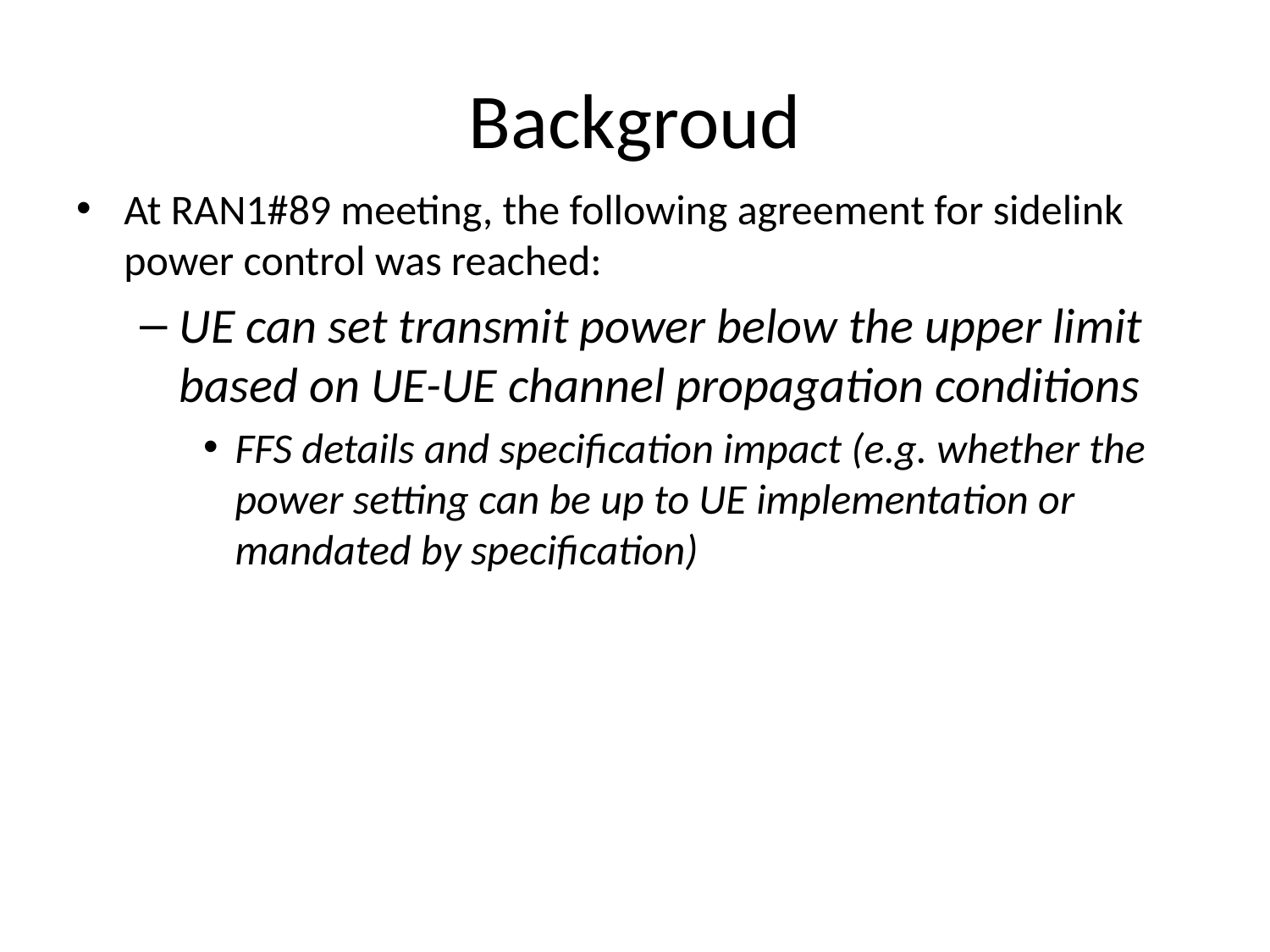

# Backgroud
At RAN1#89 meeting, the following agreement for sidelink power control was reached:
UE can set transmit power below the upper limit based on UE-UE channel propagation conditions
FFS details and specification impact (e.g. whether the power setting can be up to UE implementation or mandated by specification)